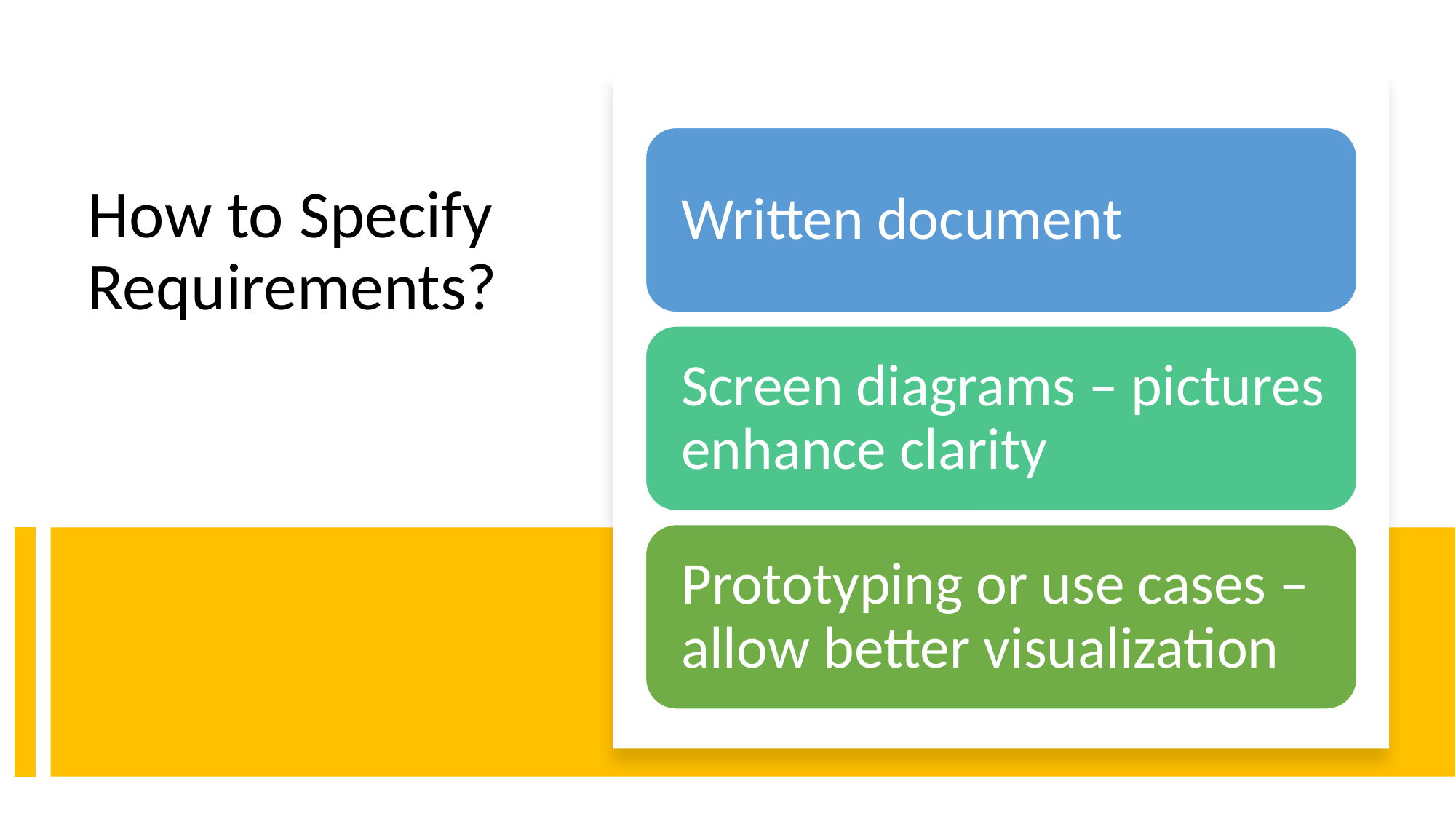

Written document
Screen diagrams – pictures enhance clarity
Prototyping or use cases – allow better visualization
# How to Specify Requirements?